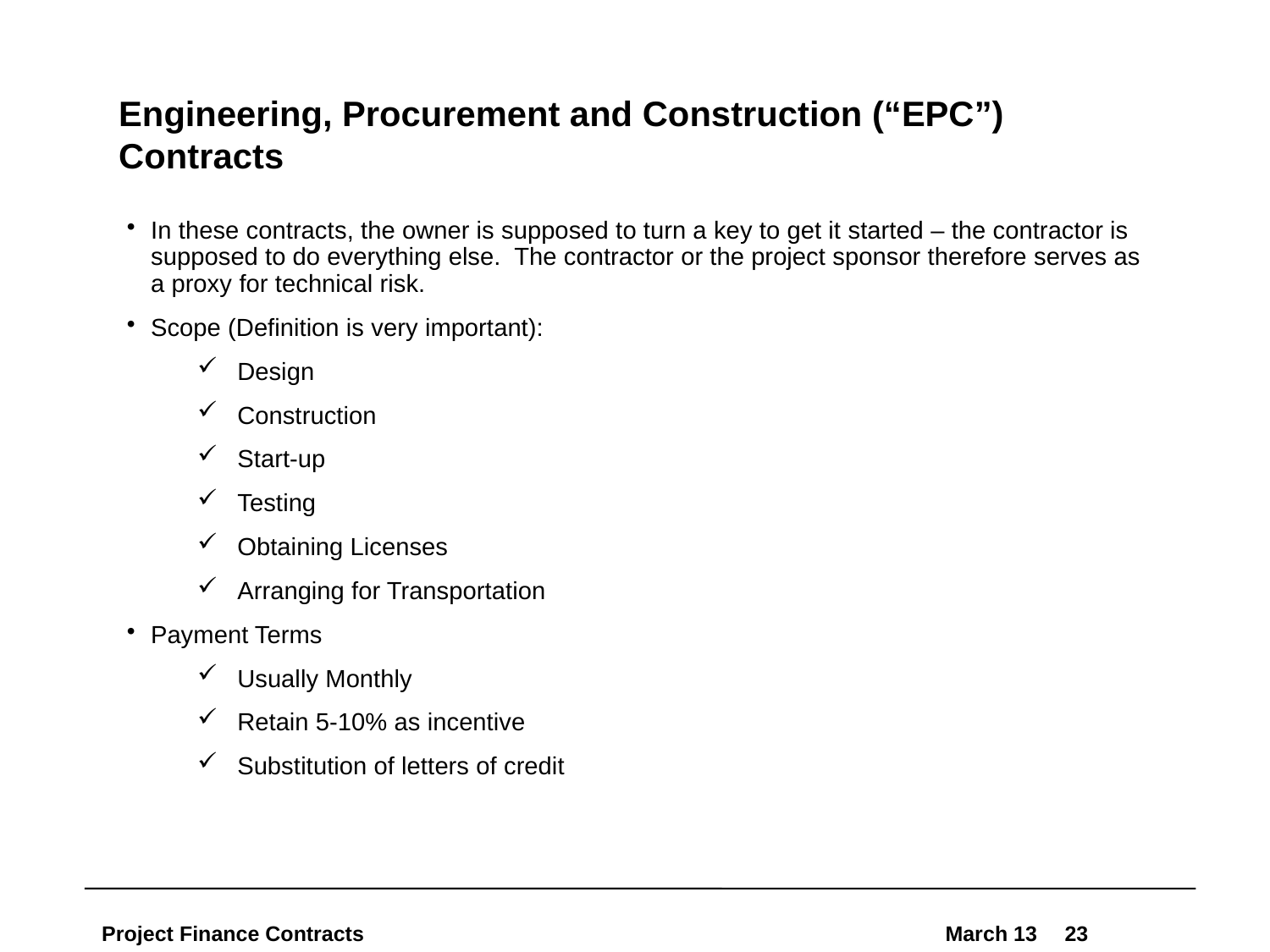

# Engineering, Procurement and Construction (“EPC”) Contracts
In these contracts, the owner is supposed to turn a key to get it started – the contractor is supposed to do everything else.  The contractor or the project sponsor therefore serves as a proxy for technical risk.
Scope (Definition is very important):
Design
Construction
Start-up
Testing
Obtaining Licenses
Arranging for Transportation
Payment Terms
Usually Monthly
Retain 5-10% as incentive
Substitution of letters of credit